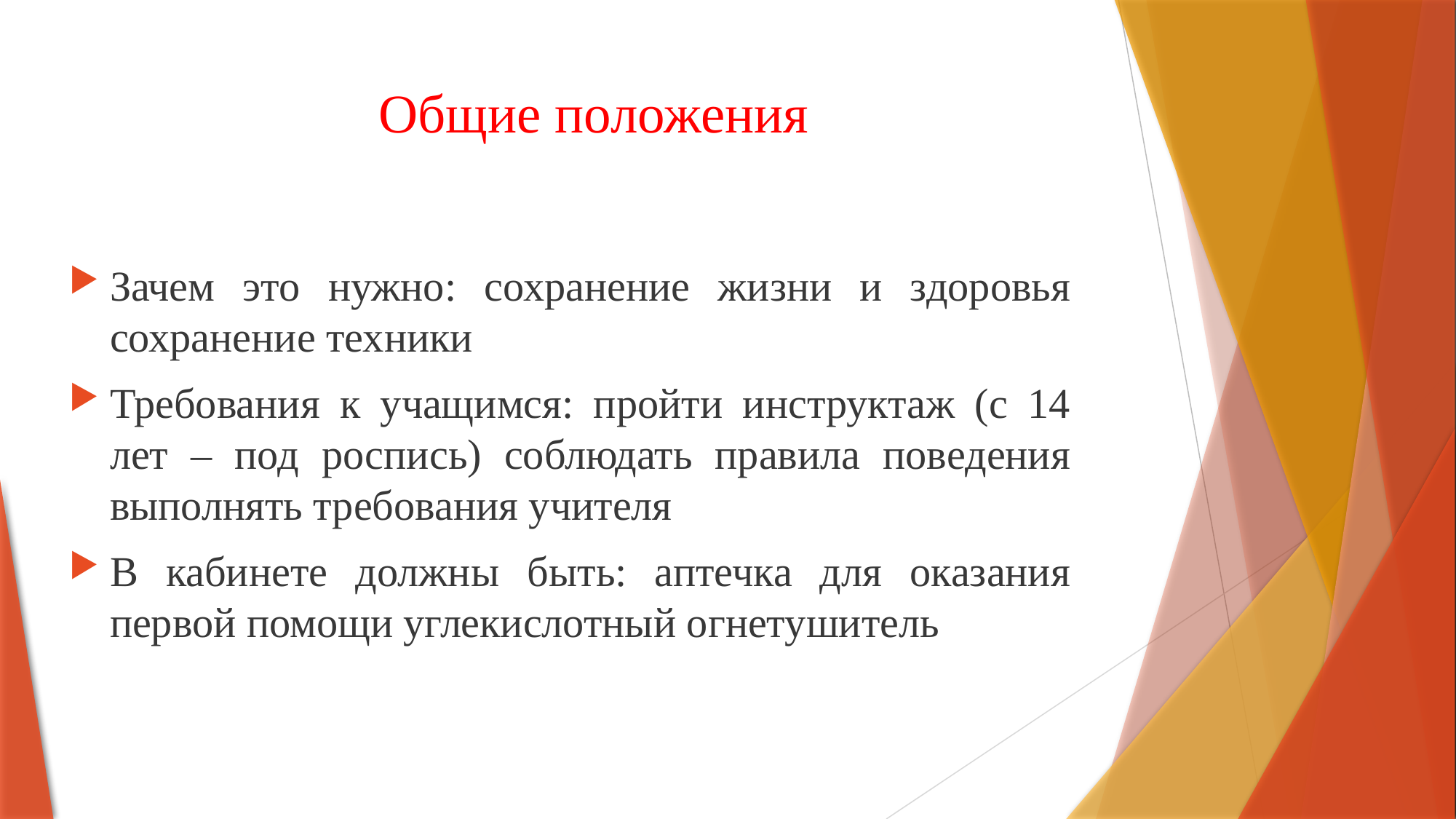

# Общие положения
Зачем это нужно: сохранение жизни и здоровья сохранение техники
Требования к учащимся: пройти инструктаж (с 14 лет – под роспись) соблюдать правила поведения выполнять требования учителя
В кабинете должны быть: аптечка для оказания первой помощи углекислотный огнетушитель